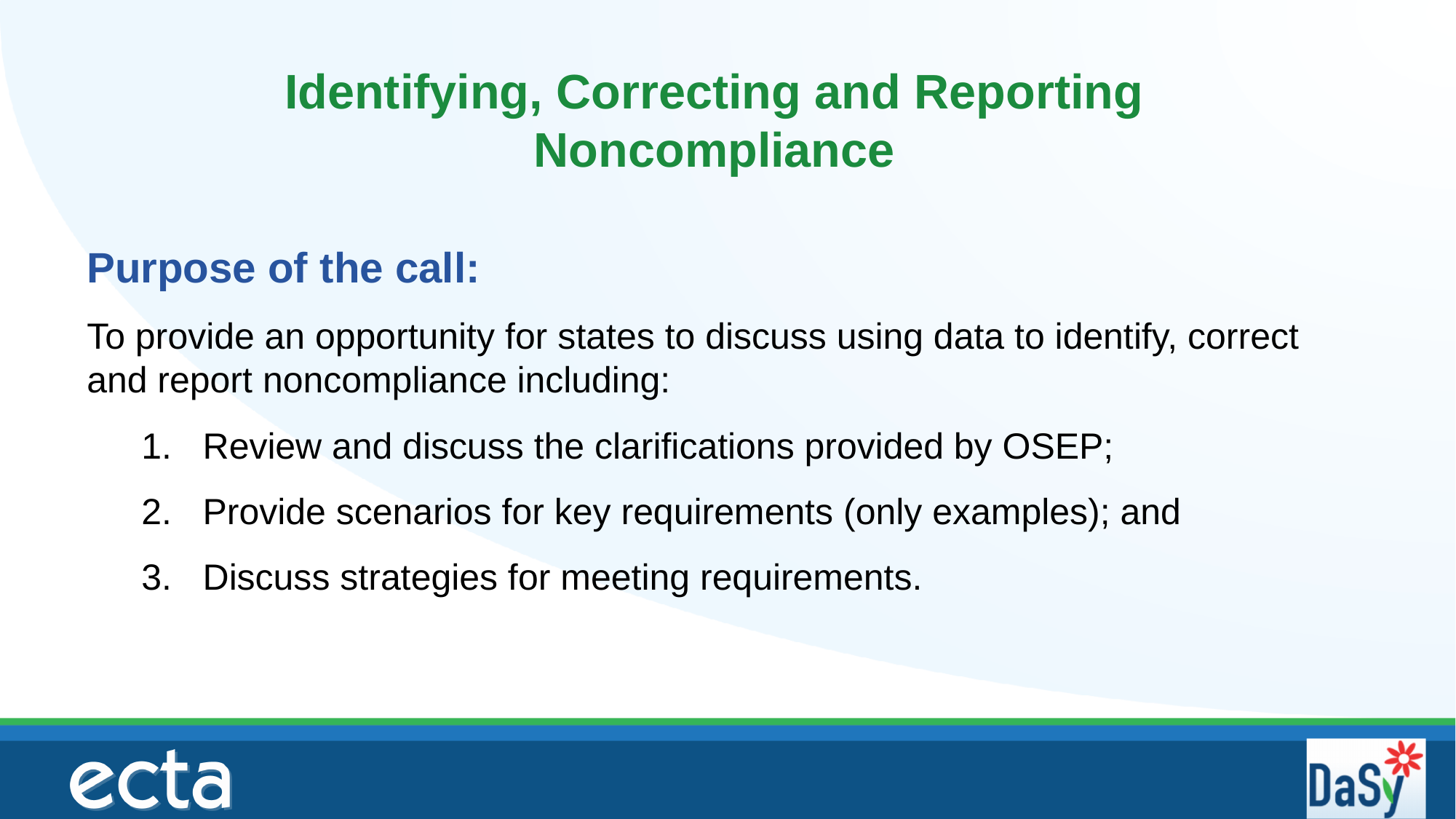

Identifying, Correcting and Reporting
Noncompliance
Purpose of the call:

To provide an opportunity for states to discuss using data to identify, correct and report noncompliance including:
Review and discuss the clarifications provided by OSEP;
Provide scenarios for key requirements (only examples); and
Discuss strategies for meeting requirements.